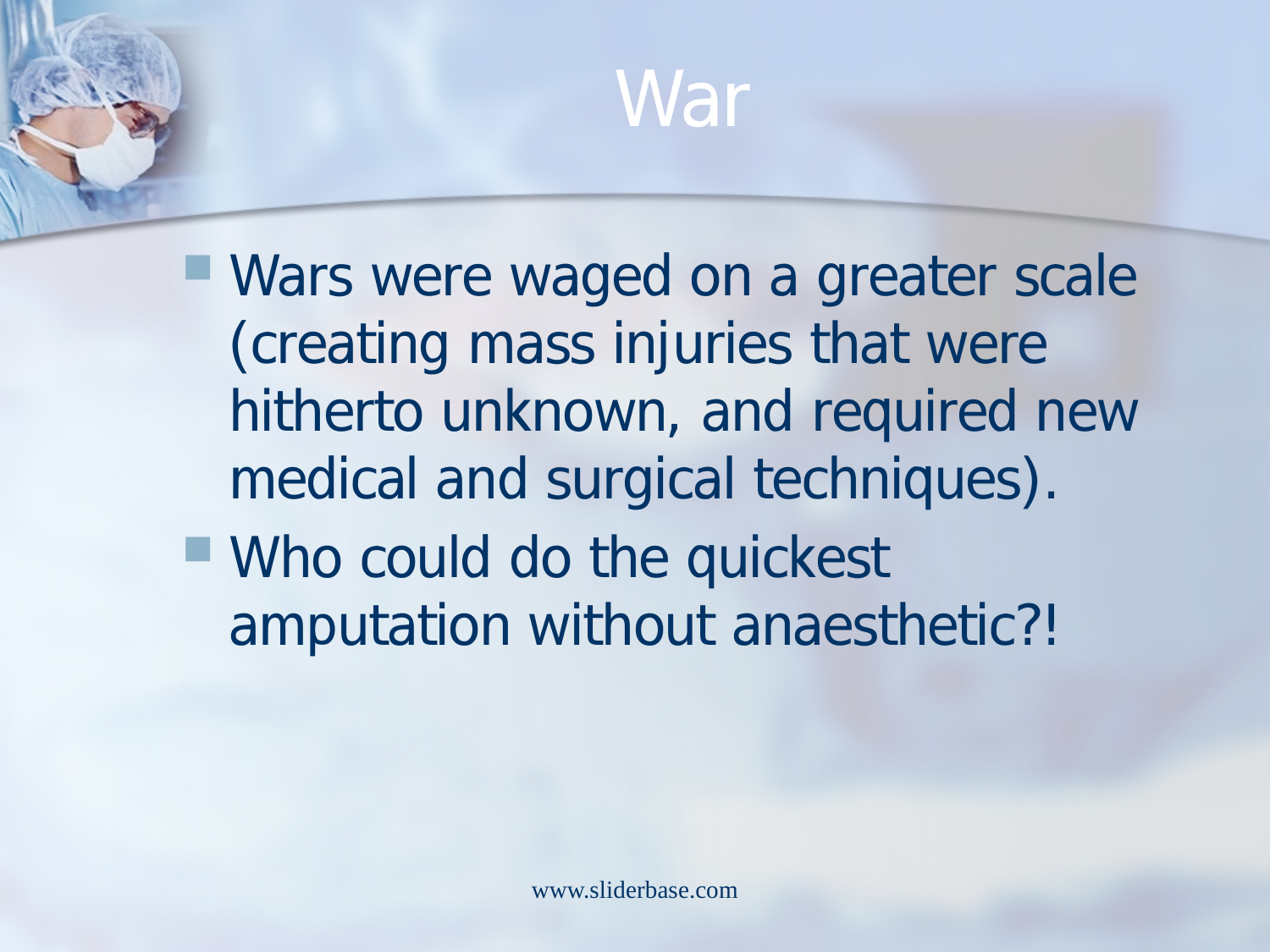

# War
Wars were waged on a greater scale (creating mass injuries that were hitherto unknown, and required new medical and surgical techniques).
Who could do the quickest amputation without anaesthetic?!
www.sliderbase.com